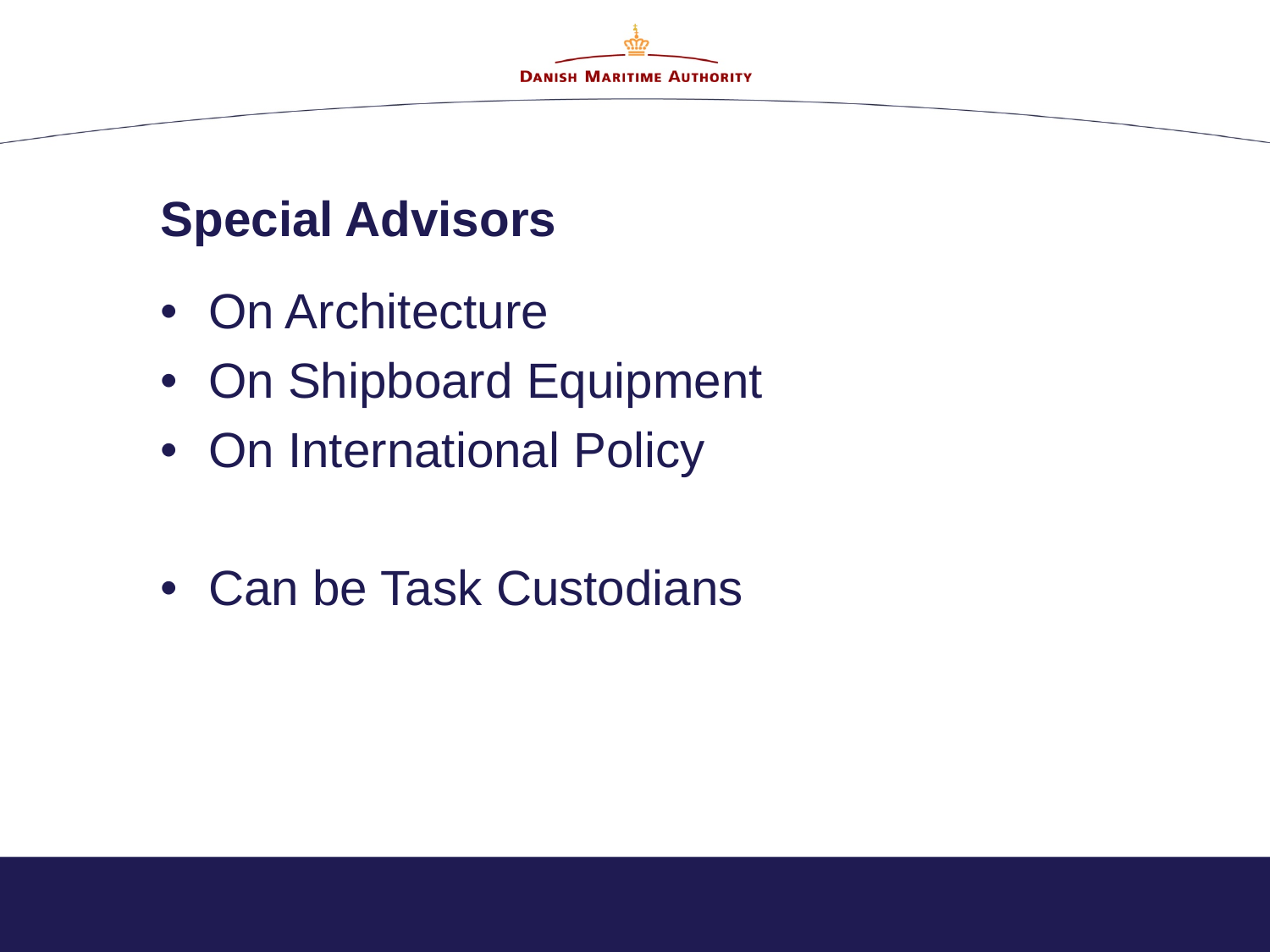

# Special Advisors
On Architecture
On Shipboard Equipment
On International Policy

Can be Task Custodians